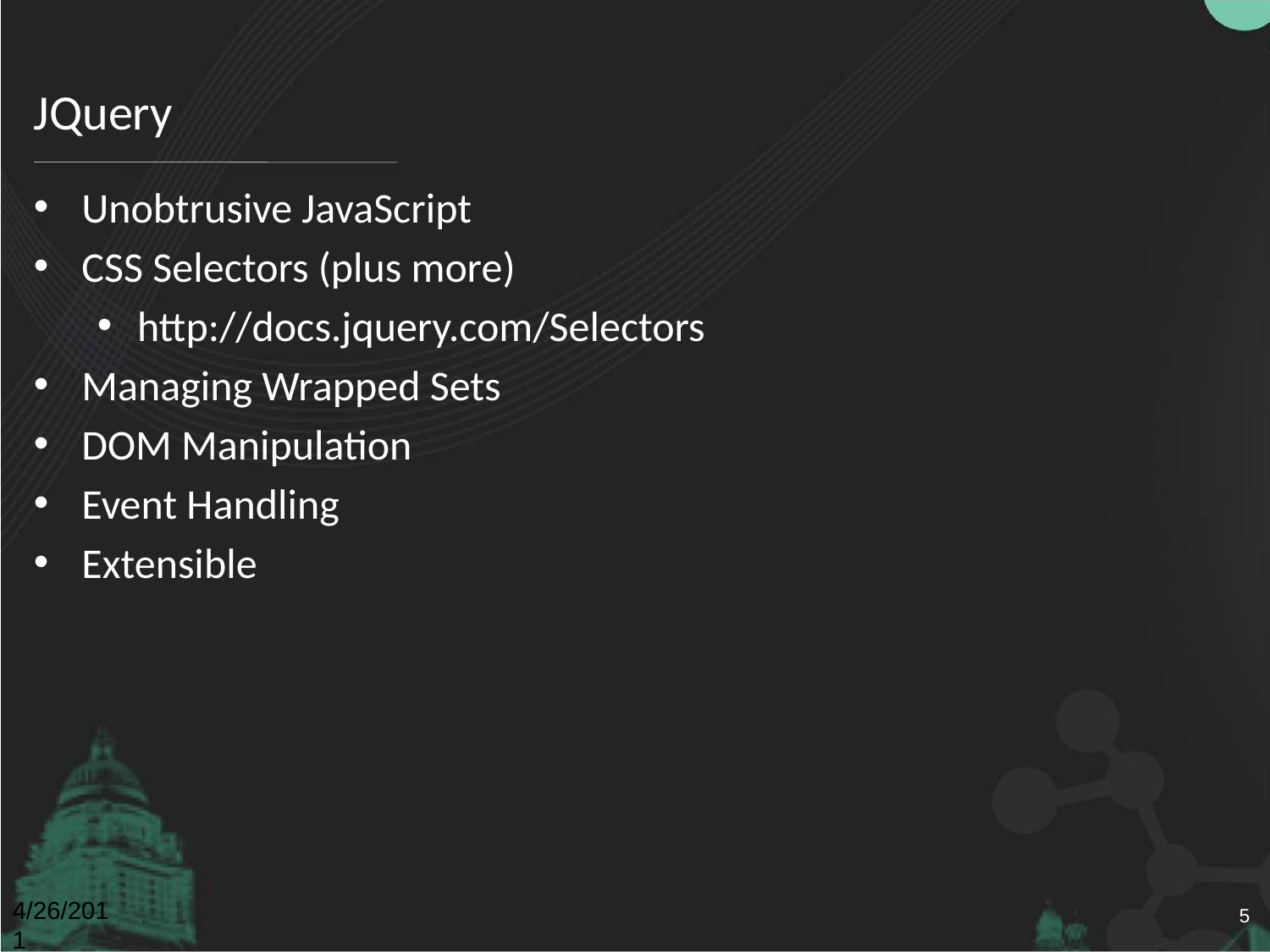

# JQuery
Unobtrusive JavaScript
CSS Selectors (plus more)
http://docs.jquery.com/Selectors
Managing Wrapped Sets
DOM Manipulation
Event Handling
Extensible

4/26/2011
5